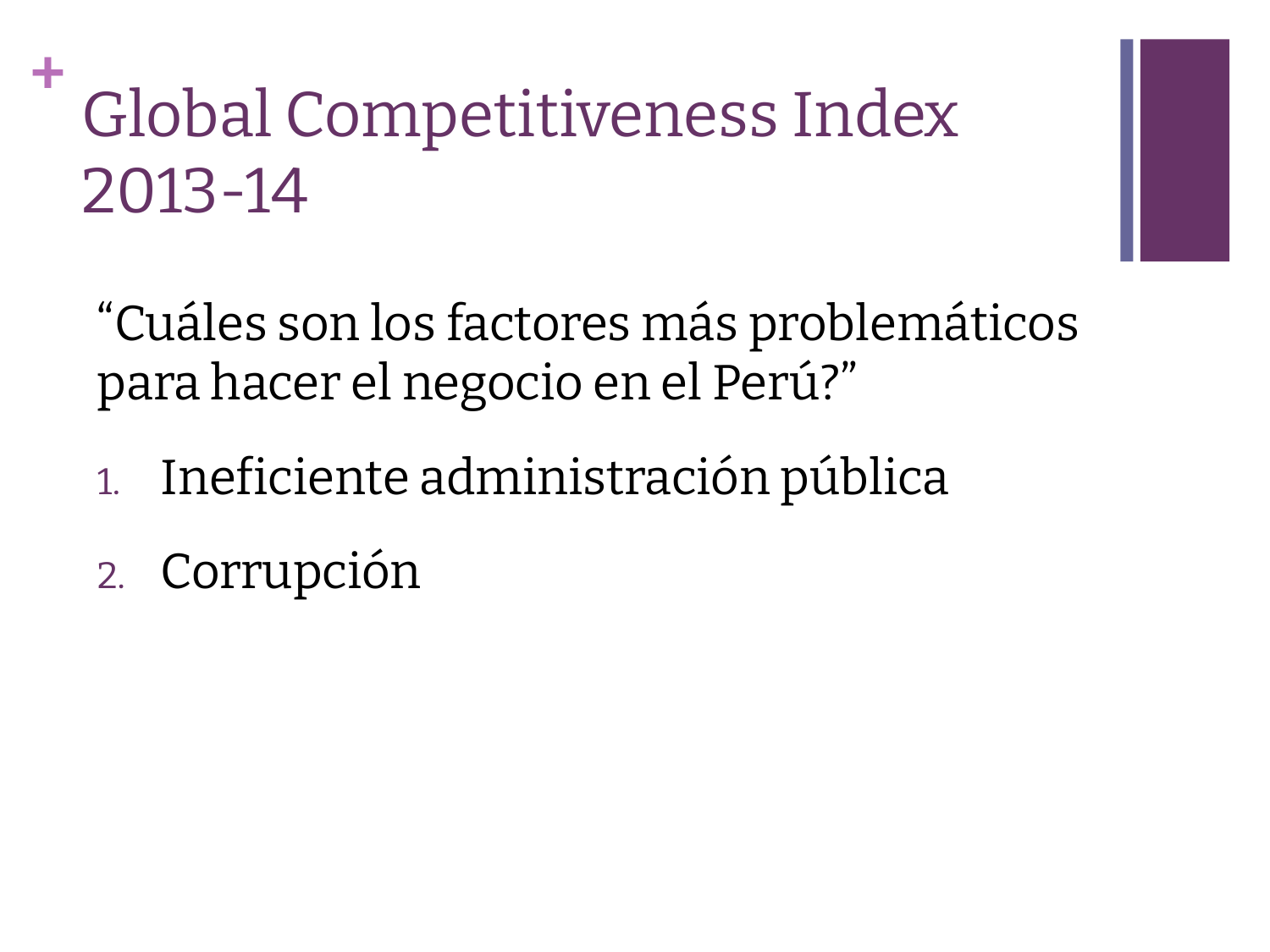

# Global Competitiveness Index 2013-14
“Cuáles son los factores más problemáticos para hacer el negocio en el Perú?”
Ineficiente administración pública
Corrupción